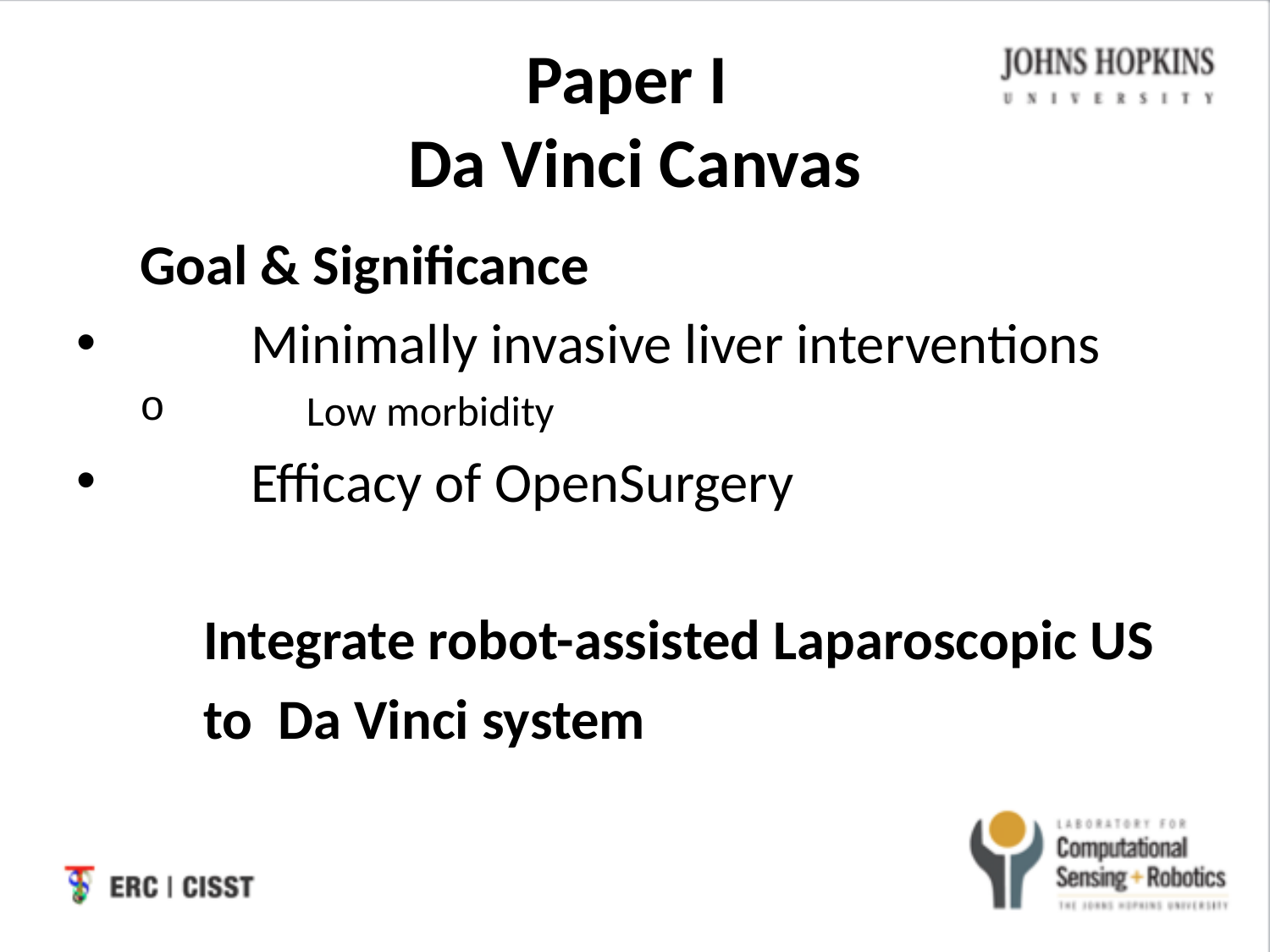

# Paper I Da Vinci Canvas
Goal & Significance
	Minimally invasive liver interventions
	Low morbidity
	Efficacy of OpenSurgery

	Integrate robot-assisted Laparoscopic US
	to  Da Vinci system